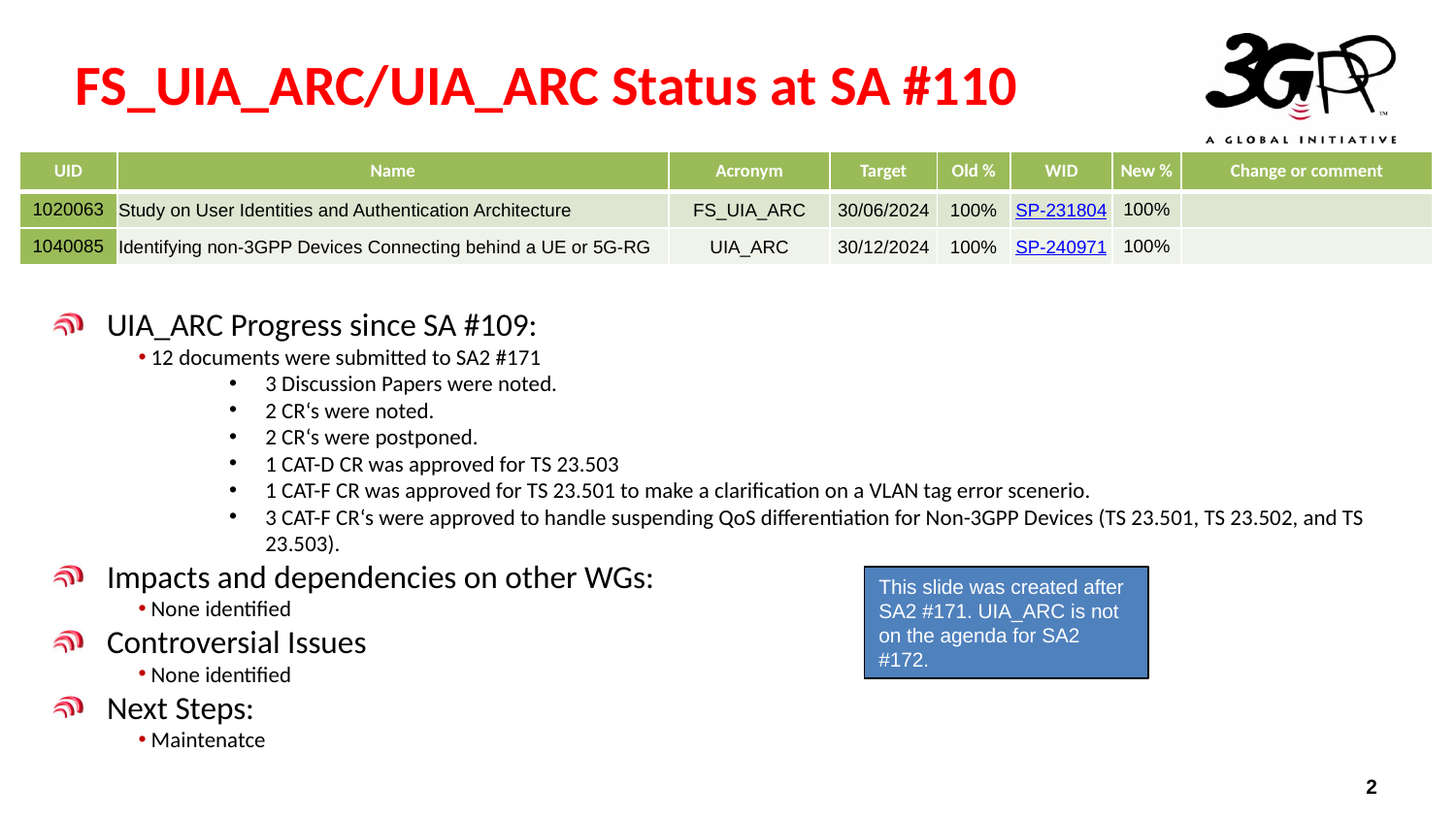

# FS_UIA_ARC/UIA_ARC Status at SA #110
| UID | Name | Acronym | Target | Old % | WID | New % | Change or comment |
| --- | --- | --- | --- | --- | --- | --- | --- |
| 1020063 | Study on User Identities and Authentication Architecture | FS\_UIA\_ARC | 30/06/2024 | 100% | SP-231804 | 100% |  |
| 1040085 | Identifying non-3GPP Devices Connecting behind a UE or 5G-RG | UIA\_ARC | 30/12/2024 | 100% | SP-240971 | 100% |  |
UIA_ARC Progress since SA #109:
 12 documents were submitted to SA2 #171
3 Discussion Papers were noted.
2 CR‘s were noted.
2 CR‘s were postponed.
1 CAT-D CR was approved for TS 23.503
1 CAT-F CR was approved for TS 23.501 to make a clarification on a VLAN tag error scenerio.
3 CAT-F CR‘s were approved to handle suspending QoS differentiation for Non-3GPP Devices (TS 23.501, TS 23.502, and TS 23.503).
Impacts and dependencies on other WGs:
 None identified
Controversial Issues
 None identified
Next Steps:
 Maintenatce
This slide was created after SA2 #171. UIA_ARC is not on the agenda for SA2 #172.